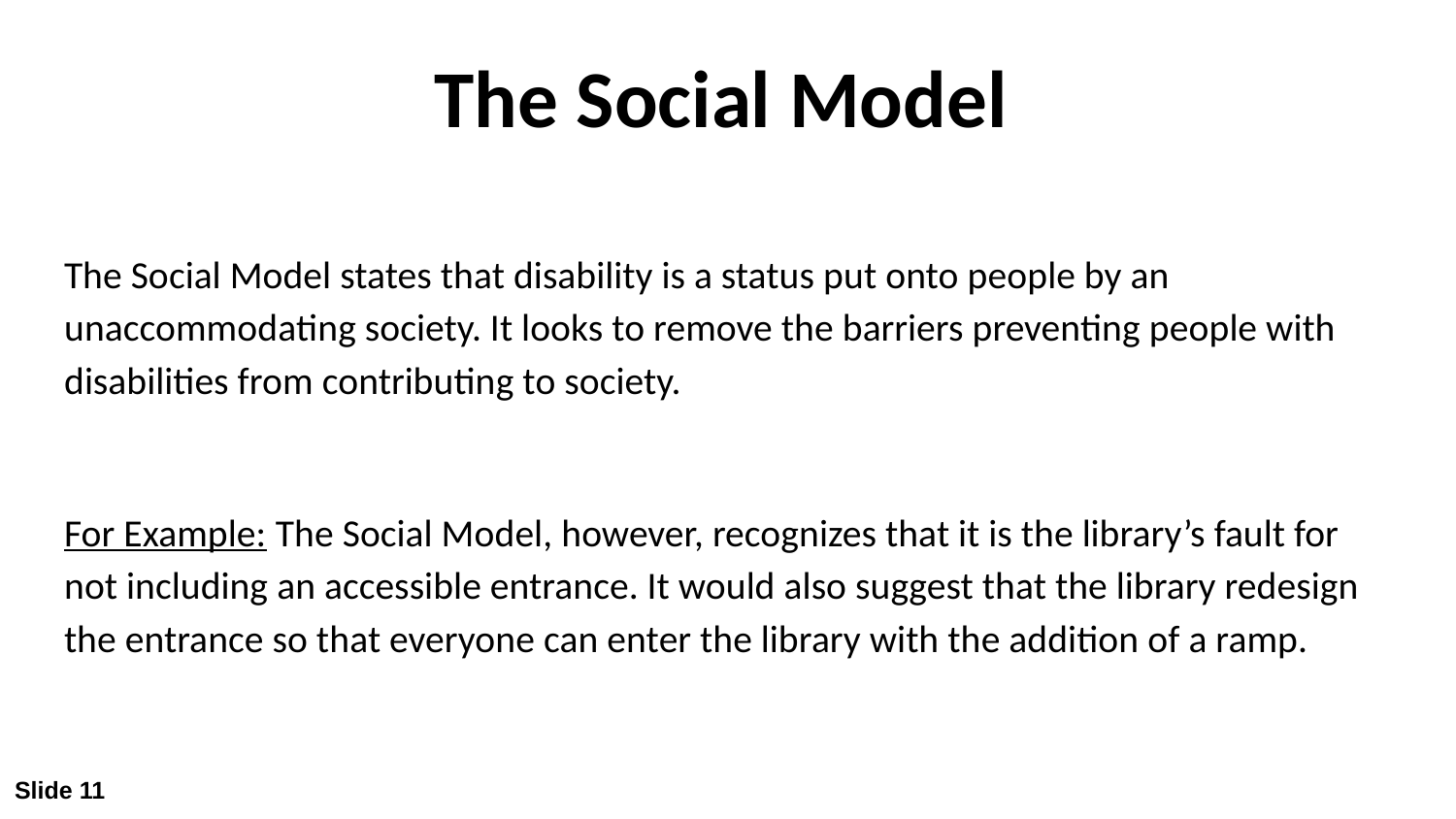

# The Social Model
The Social Model states that disability is a status put onto people by an unaccommodating society. It looks to remove the barriers preventing people with disabilities from contributing to society.

For Example: The Social Model, however, recognizes that it is the library’s fault for not including an accessible entrance. It would also suggest that the library redesign the entrance so that everyone can enter the library with the addition of a ramp.
Slide 11